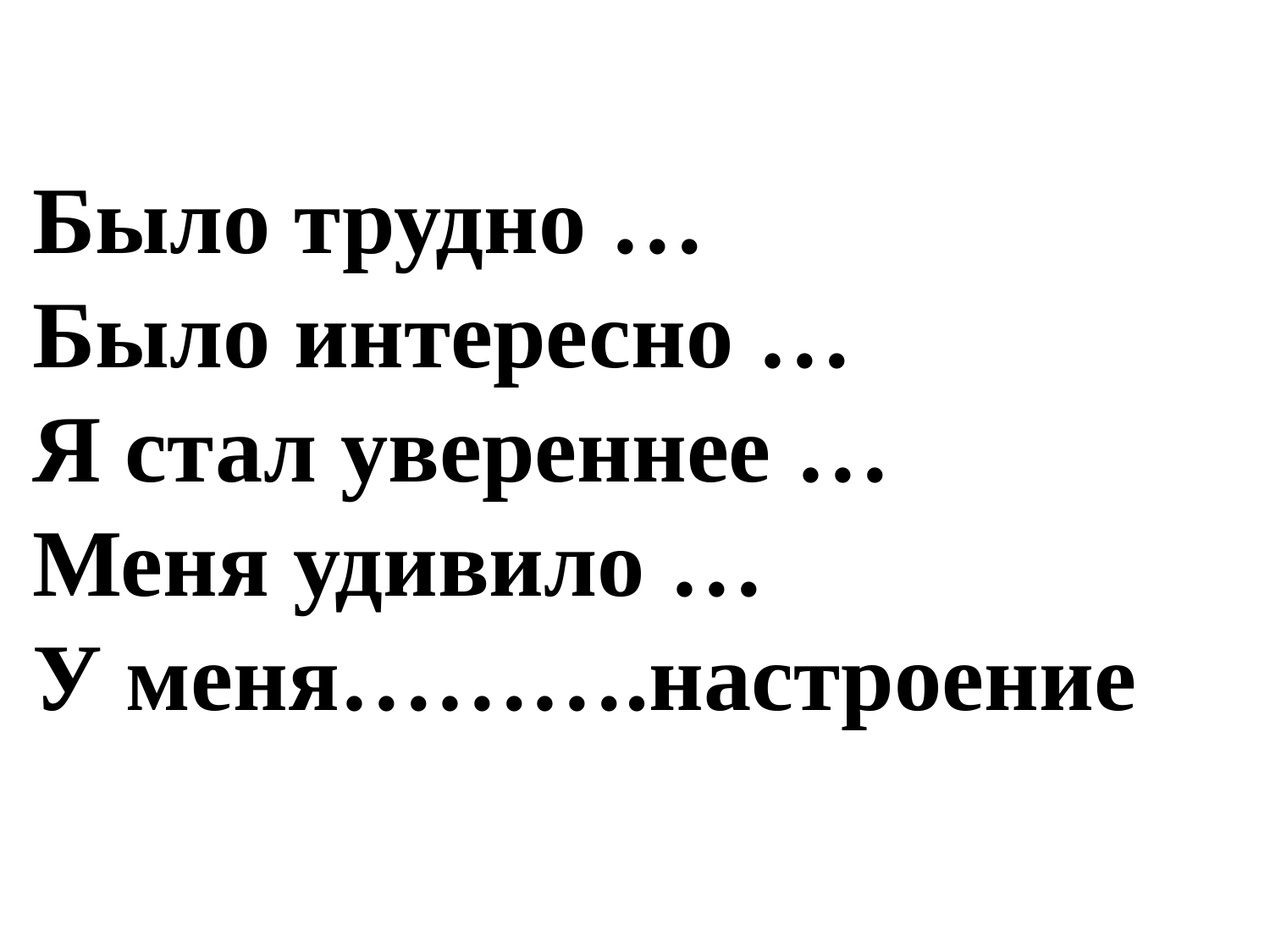

Было трудно …
Было интересно …
Я стал увереннее …
Меня удивило …
У меня……….настроение